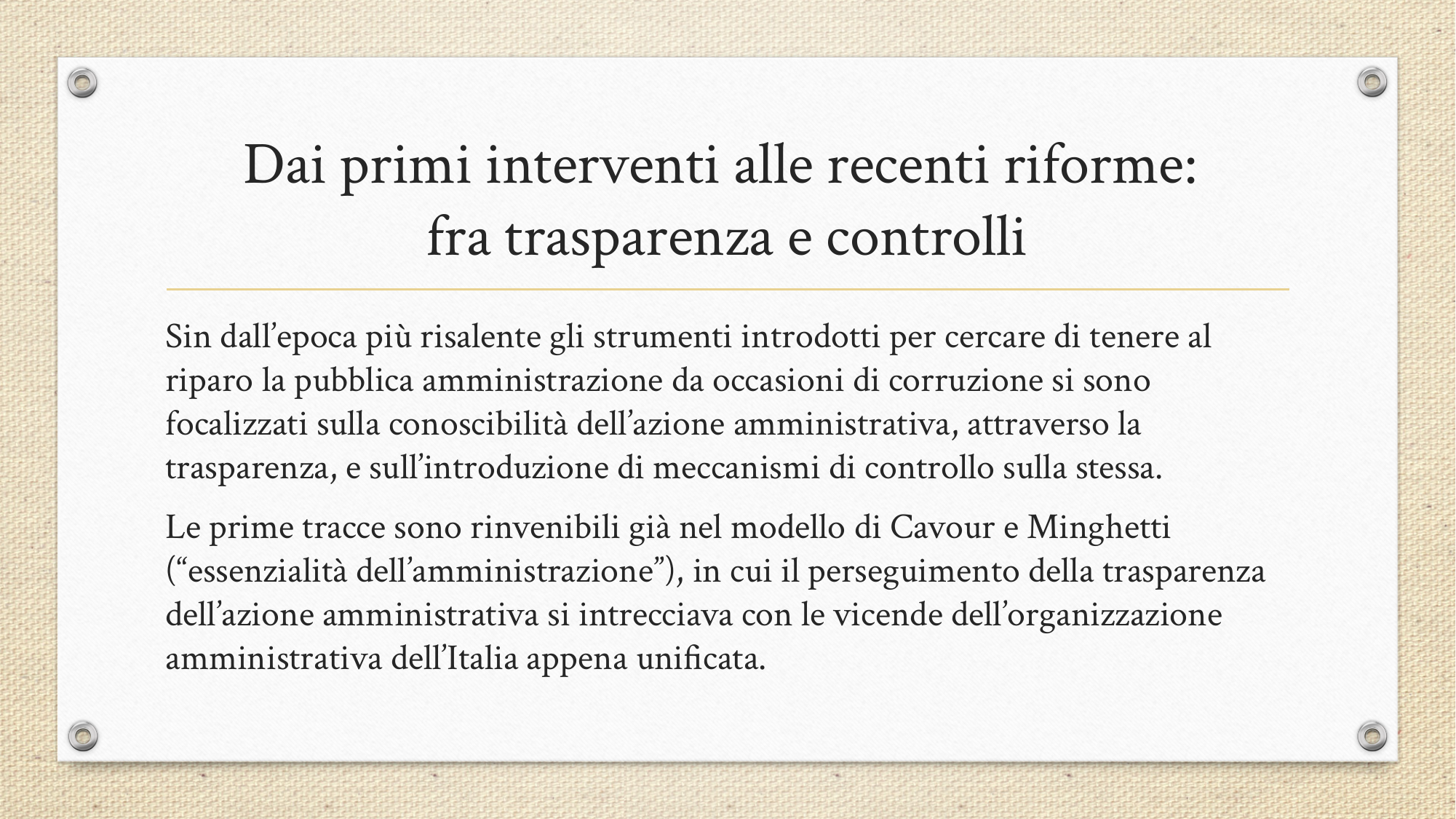

# Dai primi interventi alle recenti riforme: fra trasparenza e controlli
Sin dall’epoca più risalente gli strumenti introdotti per cercare di tenere al riparo la pubblica amministrazione da occasioni di corruzione si sono focalizzati sulla conoscibilità dell’azione amministrativa, attraverso la trasparenza, e sull’introduzione di meccanismi di controllo sulla stessa.
Le prime tracce sono rinvenibili già nel modello di Cavour e Minghetti (“essenzialità dell’amministrazione”), in cui il perseguimento della trasparenza dell’azione amministrativa si intrecciava con le vicende dell’organizzazione amministrativa dell’Italia appena unificata.